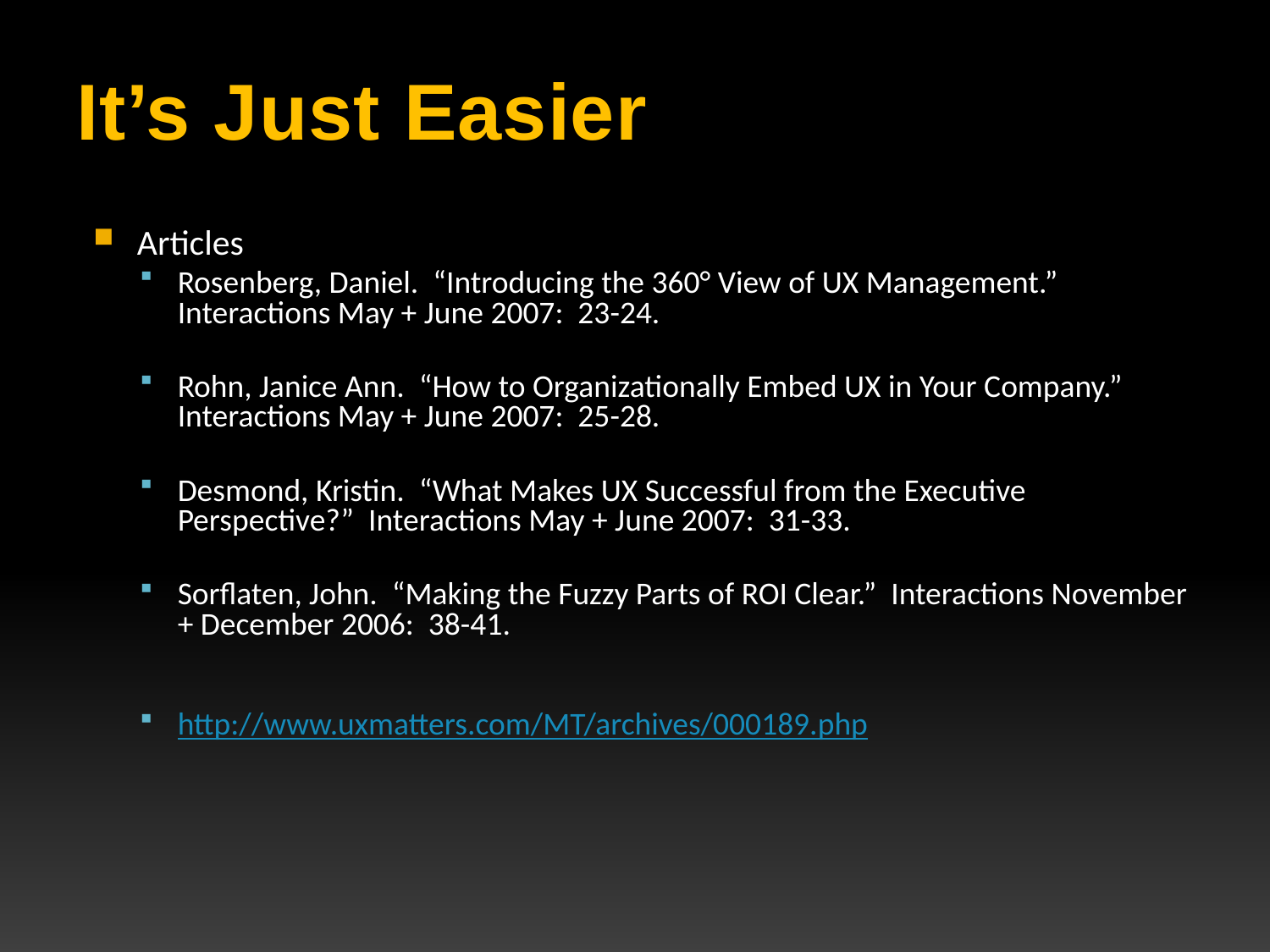

Articles
Rosenberg, Daniel.  “Introducing the 360° View of UX Management.”  Interactions May + June 2007:  23-24.

Rohn, Janice Ann.  “How to Organizationally Embed UX in Your Company.”  Interactions May + June 2007:  25-28.

Desmond, Kristin.  “What Makes UX Successful from the Executive Perspective?”  Interactions May + June 2007:  31-33.

Sorflaten, John.  “Making the Fuzzy Parts of ROI Clear.”  Interactions November + December 2006:  38-41.

http://www.uxmatters.com/MT/archives/000189.php

It’s Just Easier